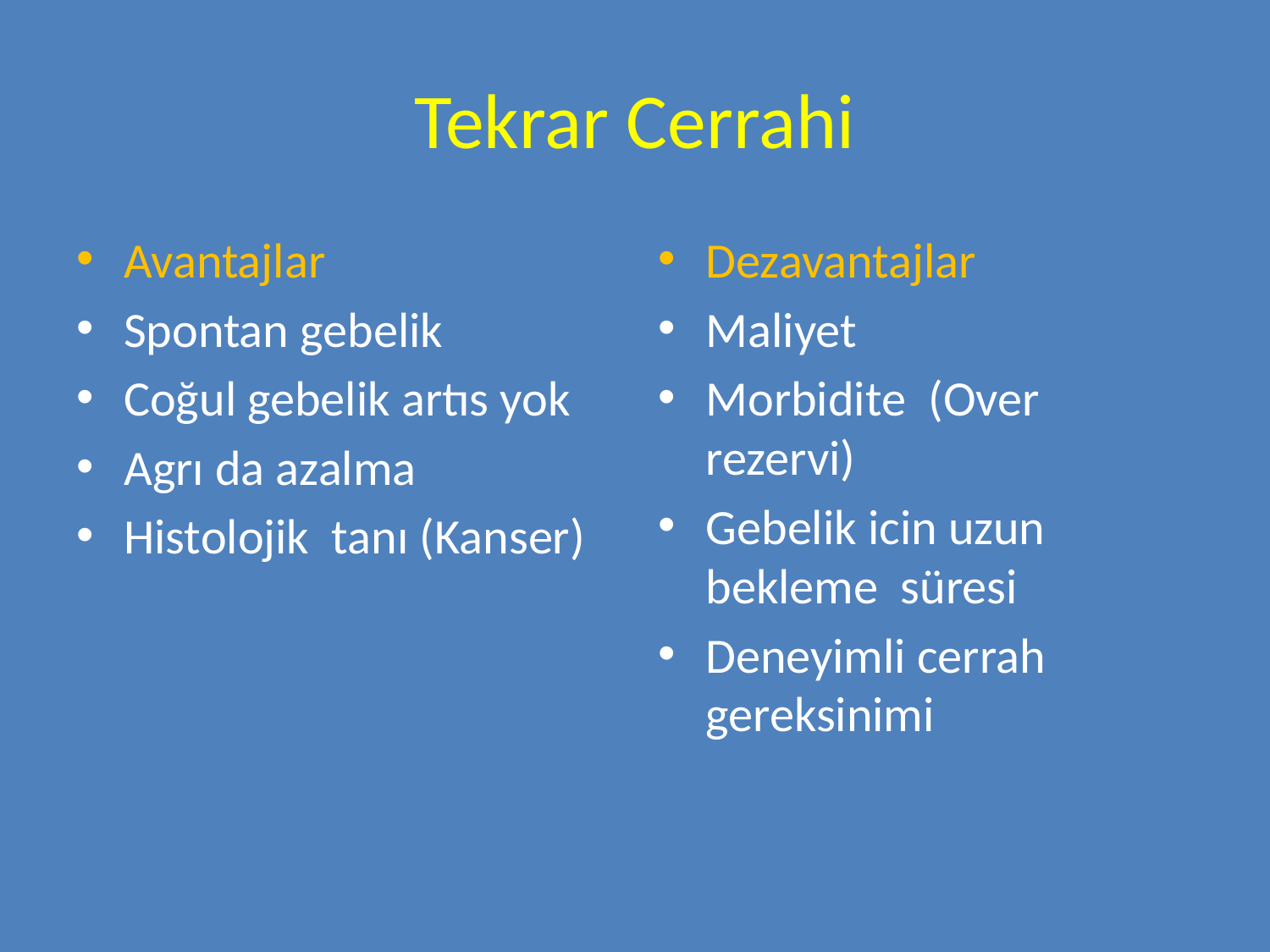

# Tekrar Cerrahi
Avantajlar
Spontan gebelik
Coğul gebelik artıs yok
Agrı da azalma
Histolojik  tanı (Kanser)

Dezavantajlar
Maliyet
Morbidite  (Over rezervi)
Gebelik icin uzun bekleme  süresi
Deneyimli cerrah gereksinimi